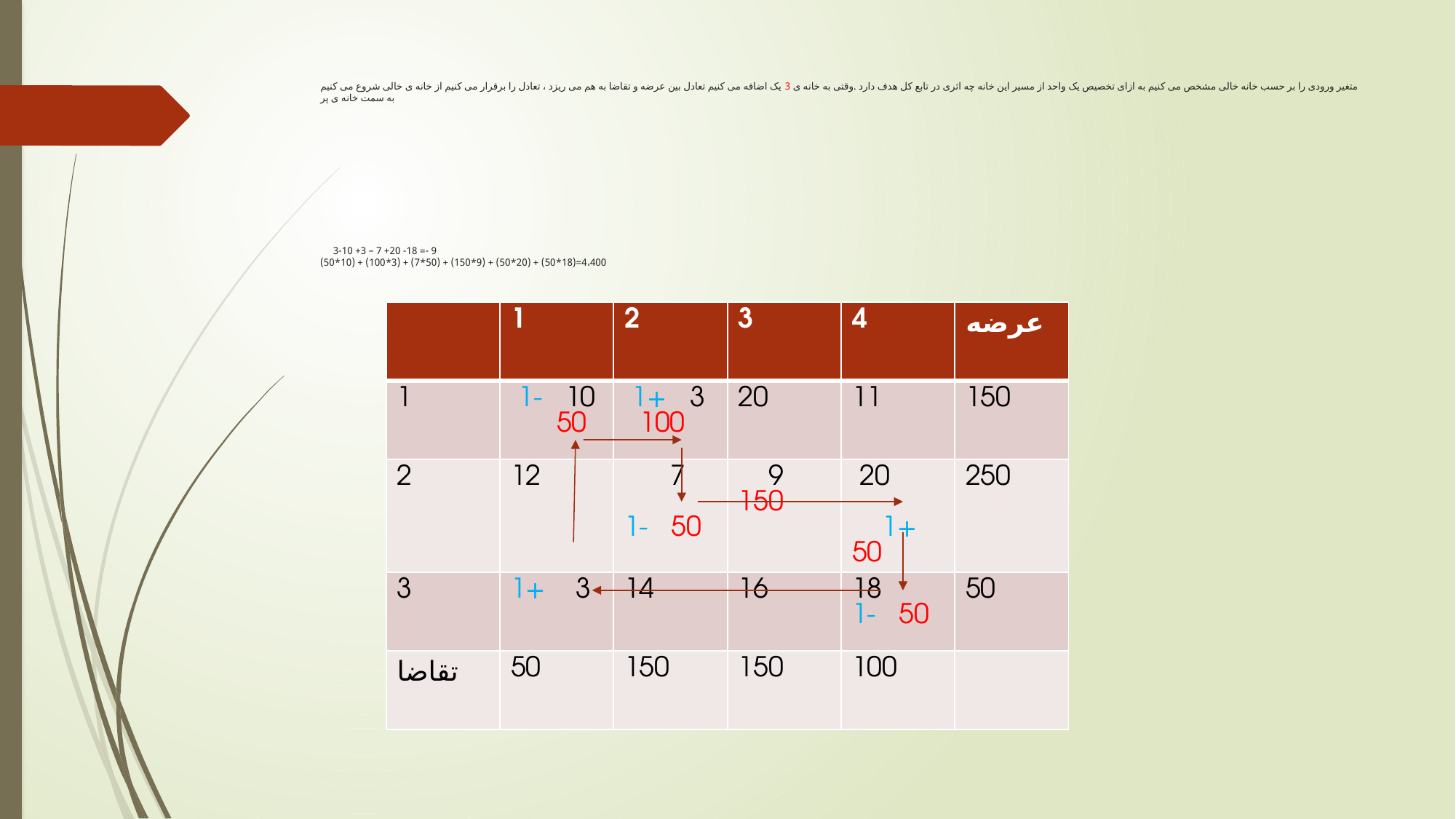

# متغیر ورودی را بر حسب خانه خالی مشخص می کنیم به ازای تخصیص یک واحد از مسیر این خانه چه اثری در تابع کل هدف دارد .وقتی به خانه ی 3 یک اضافه می کنیم تعادل بین عرضه و تقاضا به هم می ریزد ، تعادل را برقرار می کنیم از خانه ی خالی شروع می کنیم به سمت خانه ی پر 9 -= 18- 20+ 7 – 3+ 10-3 4،400=(18*50) + (20*50) + (9*150) + (50*7) + (3*100) + (10*50)
|  | 1 | 2 | 3 | 4 | عرضه |
| --- | --- | --- | --- | --- | --- |
| 1 | 1- 10 50 | 1+ 3 100 | 20 | 11 | 150 |
| 2 | 12 | 7 1- 50 | 9 150 | 20 1+ 50 | 250 |
| 3 | 1+ 3 | 14 | 16 | 18 1- 50 | 50 |
| تقاضا | 50 | 150 | 150 | 100 |  |